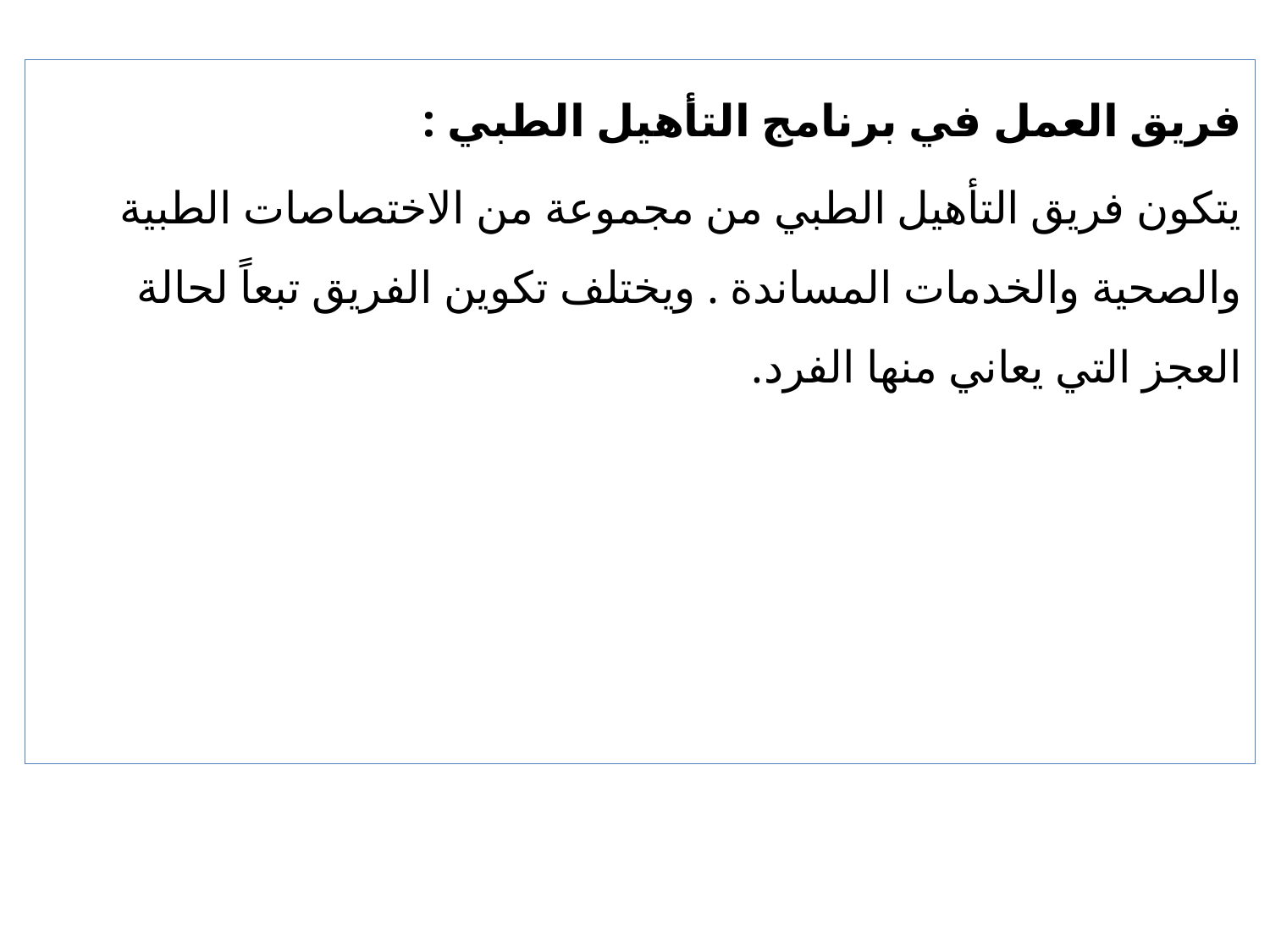

فريق العمل في برنامج التأهيل الطبي :
يتكون فريق التأهيل الطبي من مجموعة من الاختصاصات الطبية والصحية والخدمات المساندة . ويختلف تكوين الفريق تبعاً لحالة العجز التي يعاني منها الفرد.